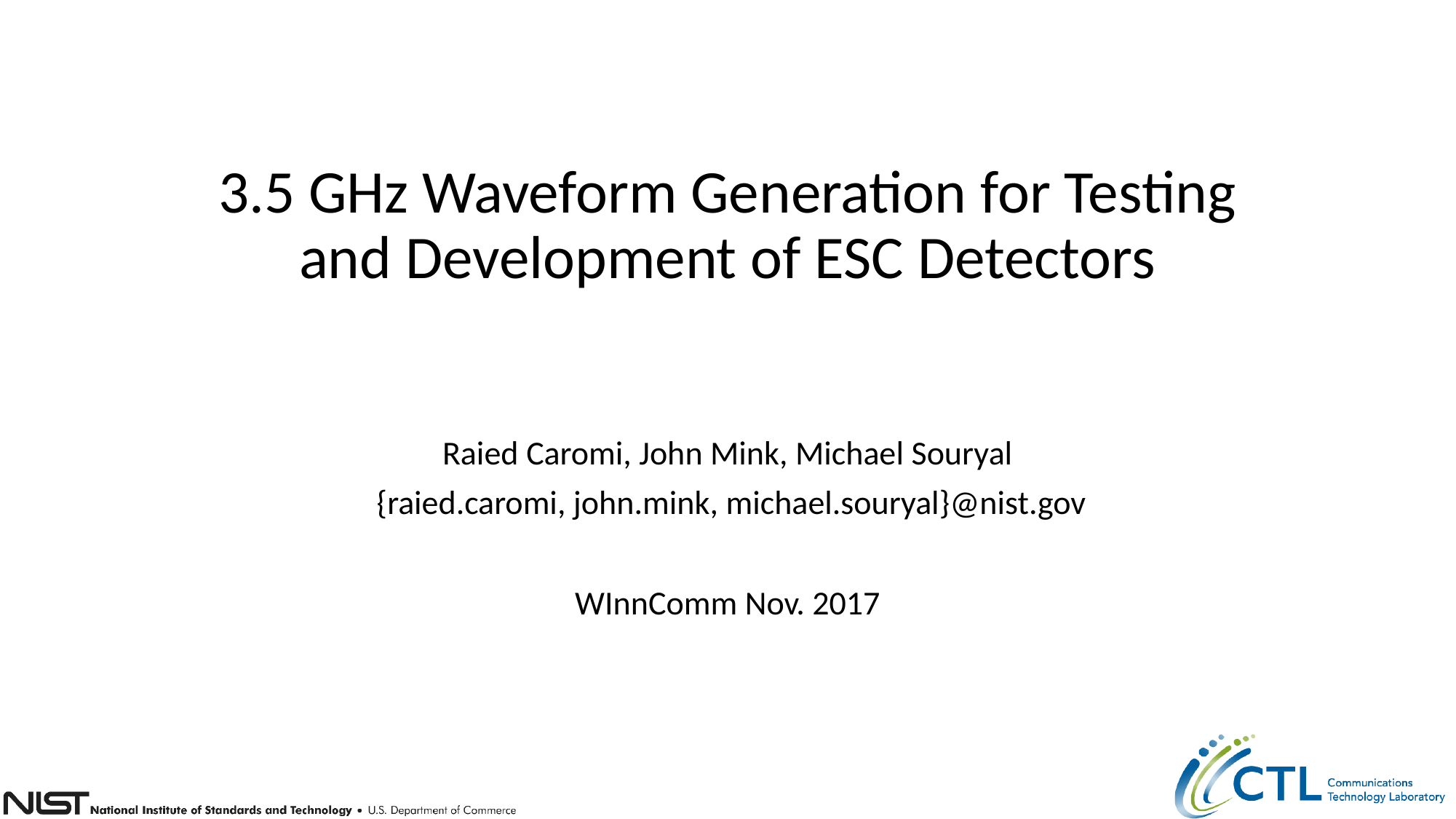

# 3.5 GHz Waveform Generation for Testing and Development of ESC Detectors
Raied Caromi, John Mink, Michael Souryal
 {raied.caromi, john.mink, michael.souryal}@nist.gov

WInnComm Nov. 2017